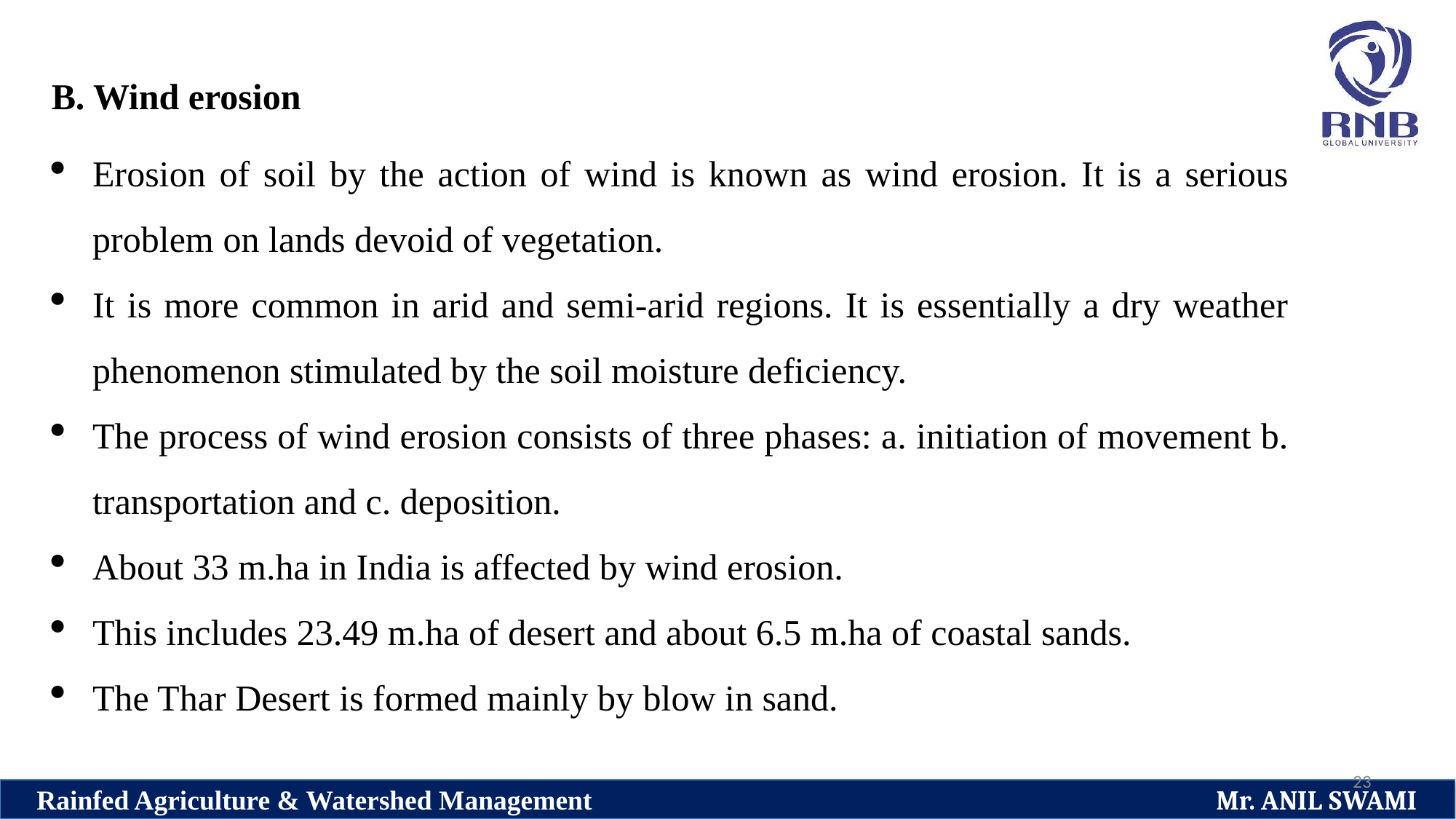

B. Wind erosion
Erosion of soil by the action of wind is known as wind erosion. It is a serious problem on lands devoid of vegetation.
It is more common in arid and semi-arid regions. It is essentially a dry weather phenomenon stimulated by the soil moisture deficiency.
The process of wind erosion consists of three phases: a. initiation of movement b. transportation and c. deposition.
About 33 m.ha in India is affected by wind erosion.
This includes 23.49 m.ha of desert and about 6.5 m.ha of coastal sands.
The Thar Desert is formed mainly by blow in sand.
23